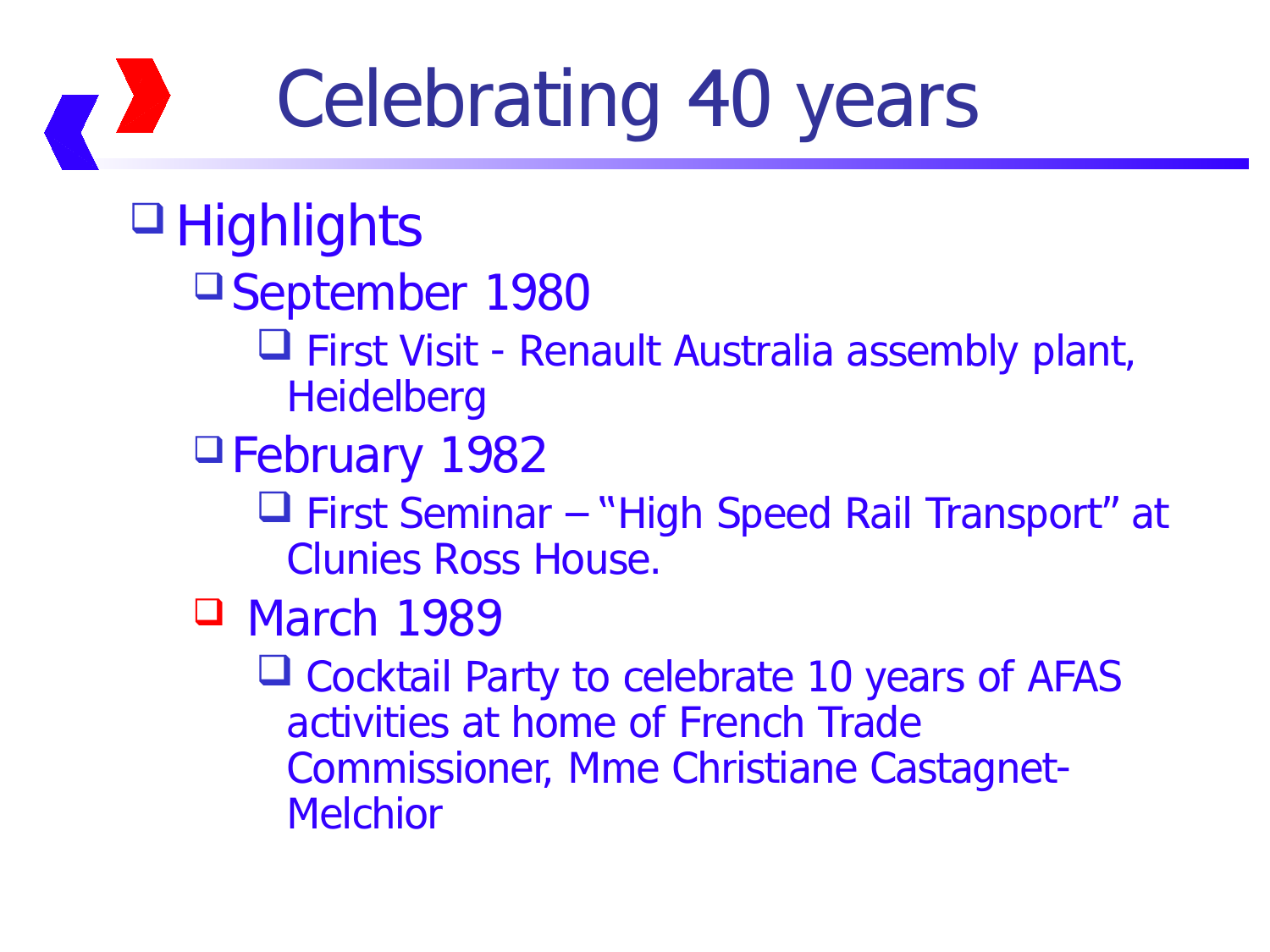

Celebrating 40 years
Highlights
September 1980
 First Visit - Renault Australia assembly plant, Heidelberg
February 1982
 First Seminar – “High Speed Rail Transport” at Clunies Ross House.
 March 1989
 Cocktail Party to celebrate 10 years of AFAS activities at home of French Trade Commissioner, Mme Christiane Castagnet-Melchior